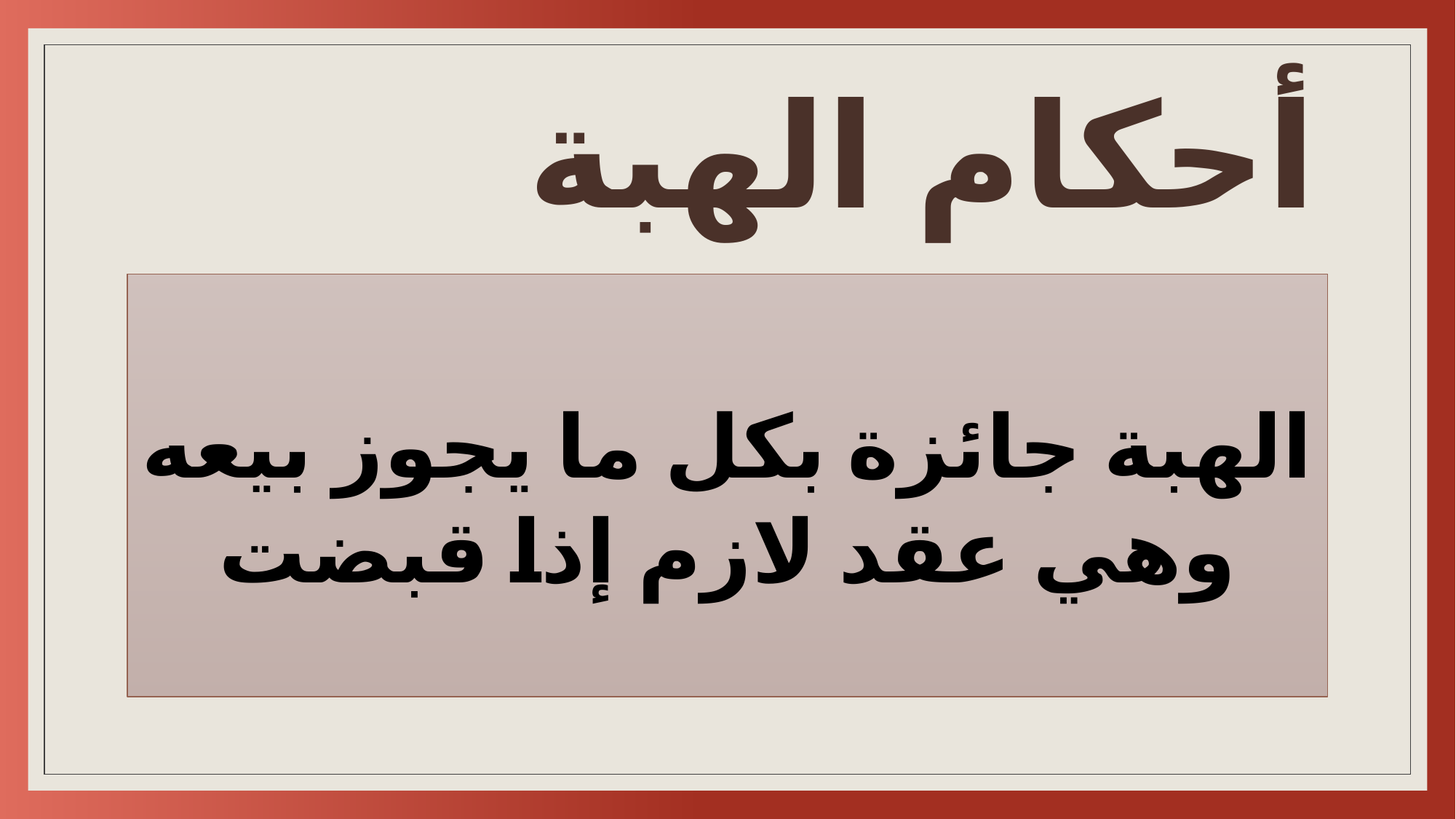

# أحكام الهبة

الهبة جائزة بكل ما يجوز بيعه وهي عقد لازم إذا قبضت